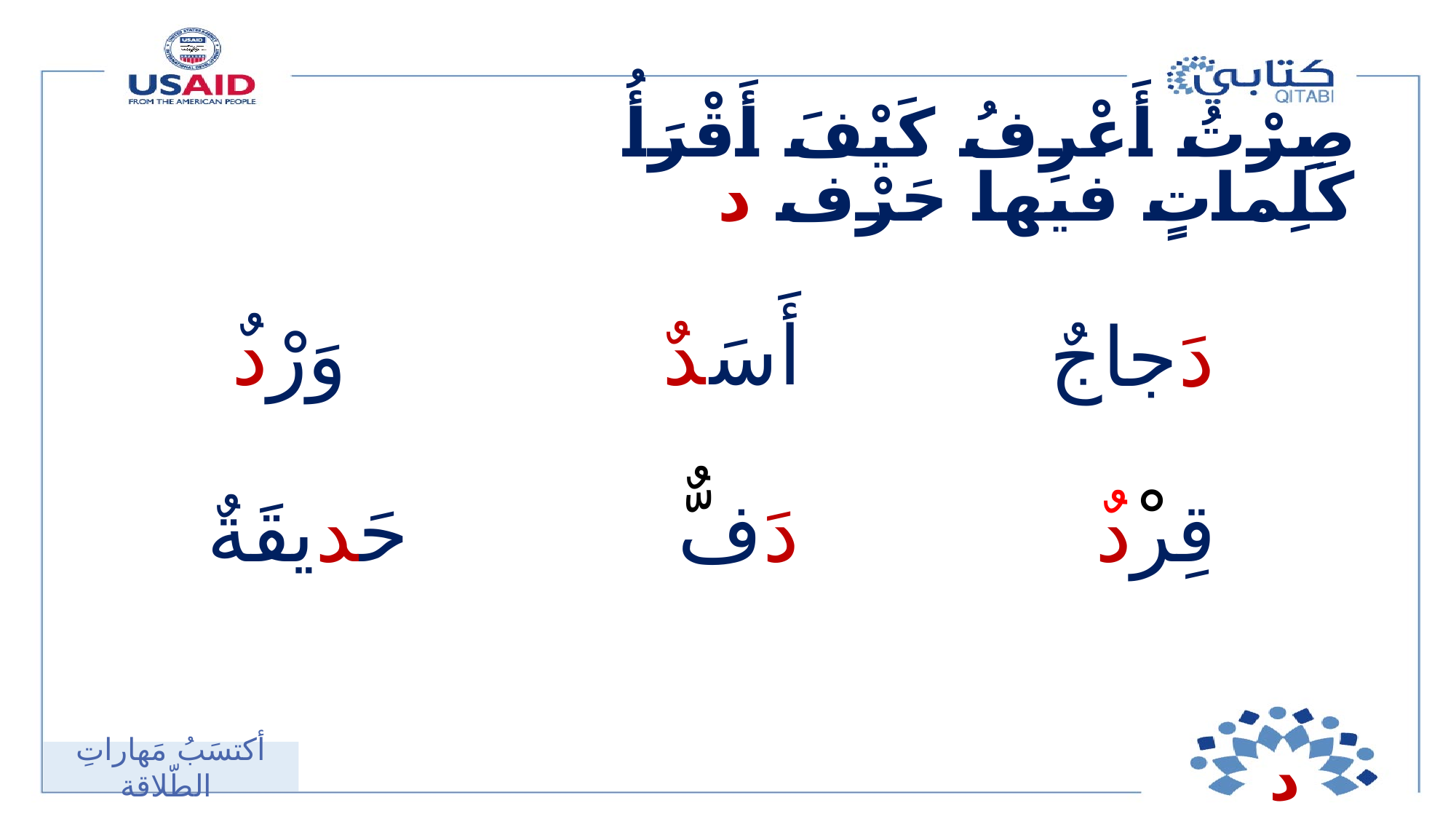

صِرْتُ أَعْرِفُ كَيْفَ أَقْرَأُ كَلِماتٍ فيها حَرْف د
وَرْدٌ
أَسَدٌ
دَجاجٌ
حَديقَةٌ
دَفٌّ
قِرْدٌ
د
أكتسَبُ مَهاراتِ الطّلاقة